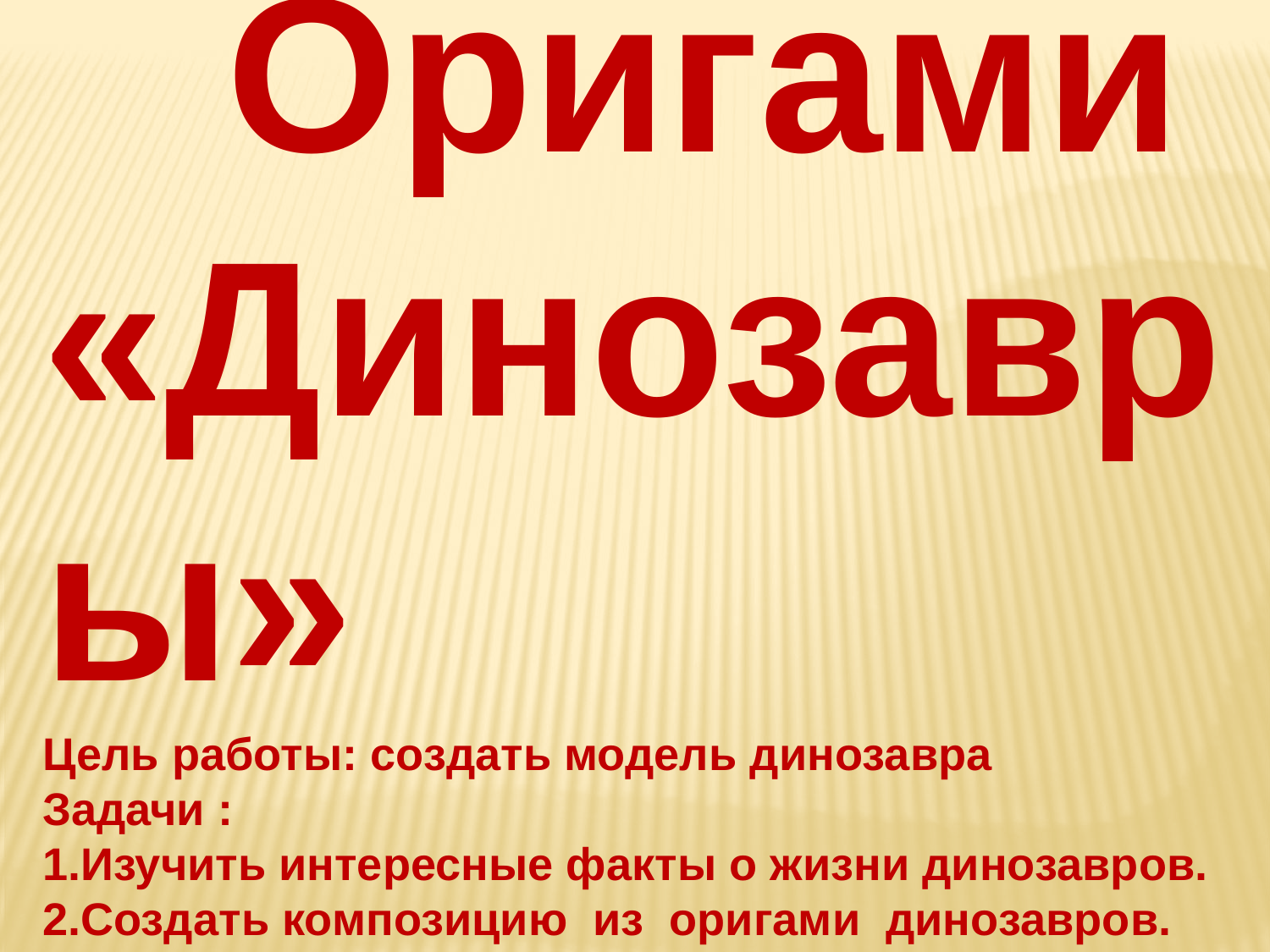

Оригами «Динозавры»
Цель работы: создать модель динозавра
Задачи :
1.Изучить интересные факты о жизни динозавров.
2.Создать композицию  из  оригами  динозавров.